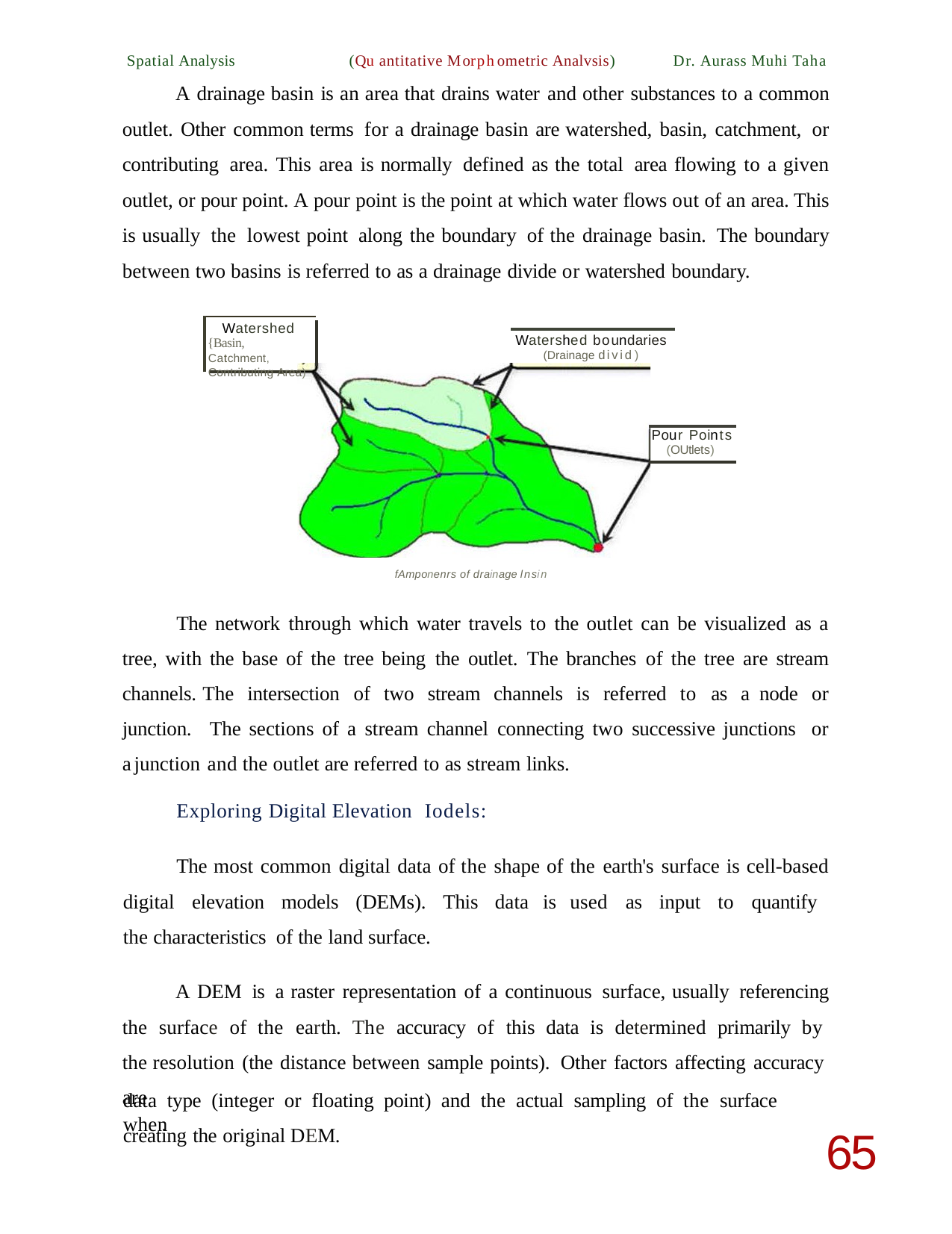

Spatial Analysis	(Qu antitative Morphometric Analvsis)	Dr. Aurass Muhi Taha
A drainage basin is an area that drains water and other substances to a common outlet. Other common terms  for a drainage basin are watershed, basin, catchment,  or contributing  area. This area is normally  defined as the total  area flowing to a given outlet, or pour point. A pour point is the point at which water flows out of an area. This is usually  the  lowest point  along the boundary  of the drainage basin.  The boundary between two basins is referred to as a drainage divide or watershed boundary.

Watershed
{Basin, Catchment, Contributing Area)

Watershed boundaries
(Drainage divid)

Pour Points
(OUtlets)

fAmponenrs of drainage lnsin

The network through which water travels to the outlet can be visualized as a tree, with the base of the tree being the outlet. The branches of the tree are stream channels. The  intersection  of  two  stream  channels  is  referred  to  as  a node  or junction.  The sections of a stream channel connecting two successive junctions  or ajunction and the outlet are referred to as stream links.

Exploring Digital Elevation  Iodels:

The most common digital data of the shape of the earth's surface is cell-based digital   elevation   models   (DEMs).   This   data  is  used   as   input   to   quantify   the characteristics  of the land surface.

A DEM  is  a raster representation of a continuous  surface, usually  referencing the  surface  of  the  earth.  The  accuracy  of  this  data  is  determined  primarily  by  the resolution (the distance between sample points).  Other factors affecting accuracy  are
data  type  (integer  or  floating  point)  and  the  actual  sampling  of  the  surface  when
65
creating the original DEM.